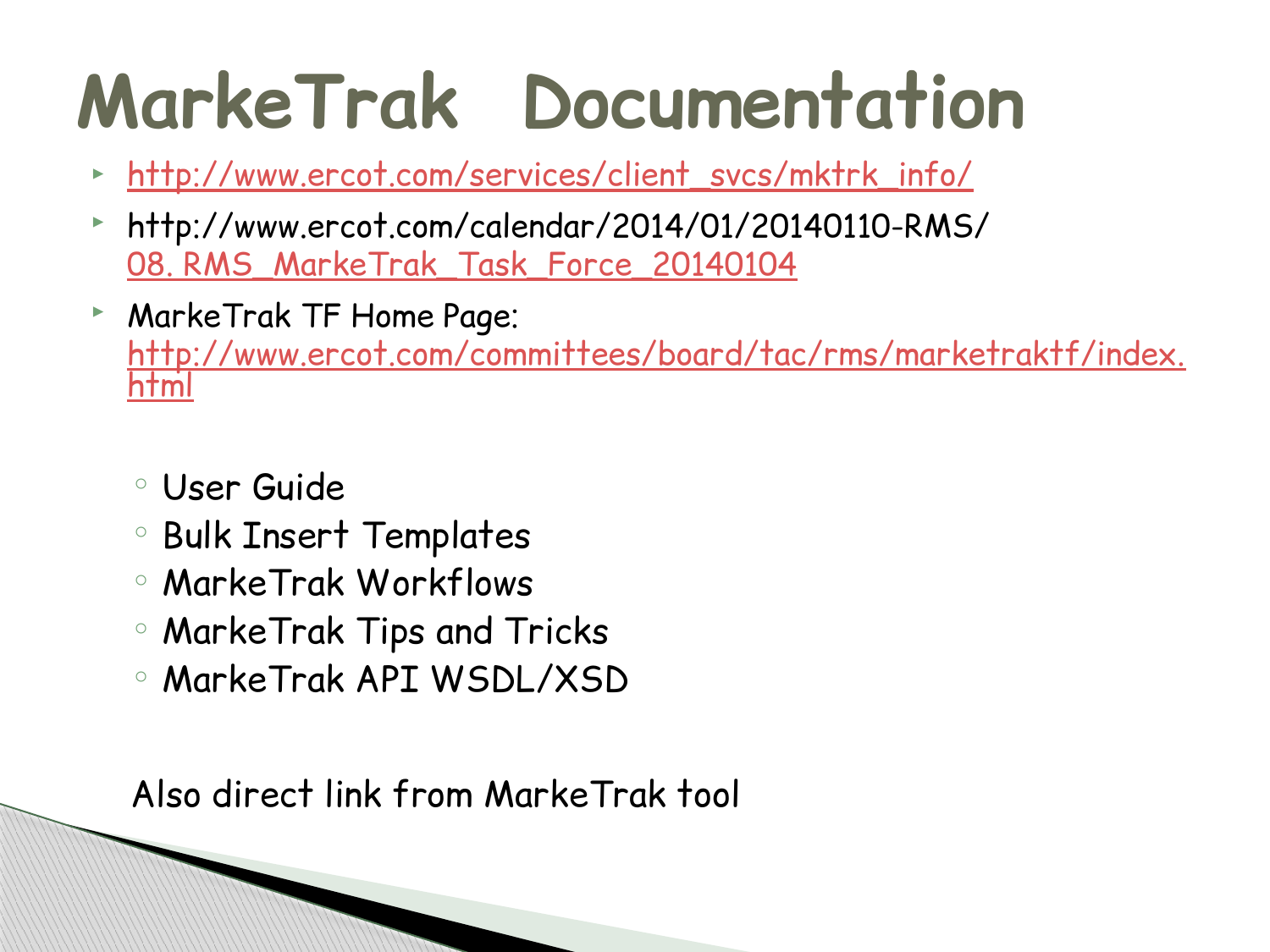

# MarkeTrak  Documentation
http://www.ercot.com/services/client_svcs/mktrk_info/
http://www.ercot.com/calendar/2014/01/20140110-RMS/08. RMS_MarkeTrak_Task_Force_20140104
MarkeTrak TF Home Page: http://www.ercot.com/committees/board/tac/rms/marketraktf/index.html

User Guide
Bulk Insert Templates
MarkeTrak Workflows
MarkeTrak Tips and Tricks
MarkeTrak API WSDL/XSD

Also direct link from MarkeTrak tool